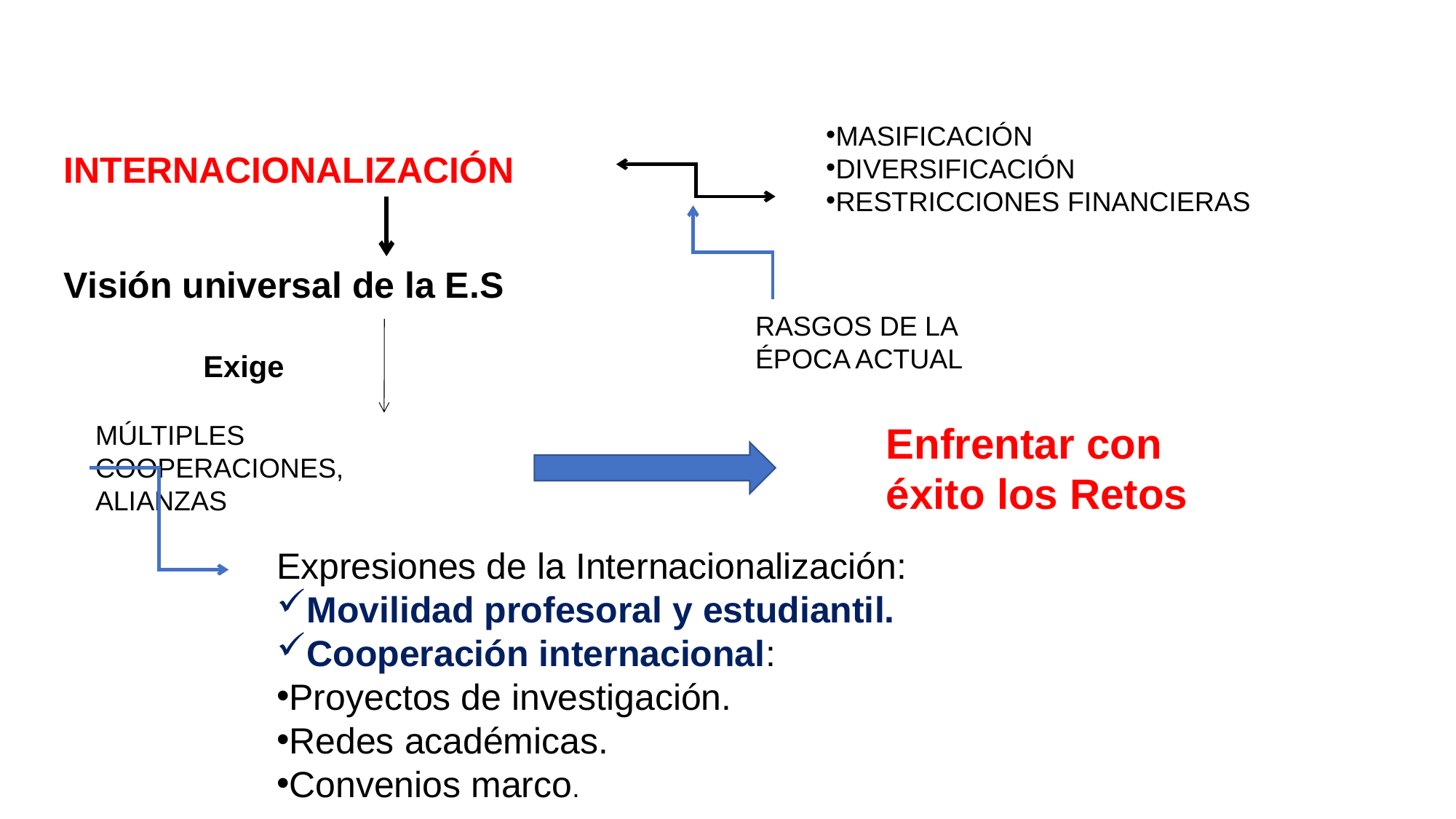

MASIFICACIÓN
DIVERSIFICACIÓN
RESTRICCIONES FINANCIERAS

INTERNACIONALIZACIÓN
Visión universal de la E.S
RASGOS DE LA ÉPOCA ACTUAL
Exige
Enfrentar con éxito los Retos
MÚLTIPLES COOPERACIONES, ALIANZAS

Expresiones de la Internacionalización:
Movilidad profesoral y estudiantil.
Cooperación internacional:
Proyectos de investigación.
Redes académicas.
Convenios marco.